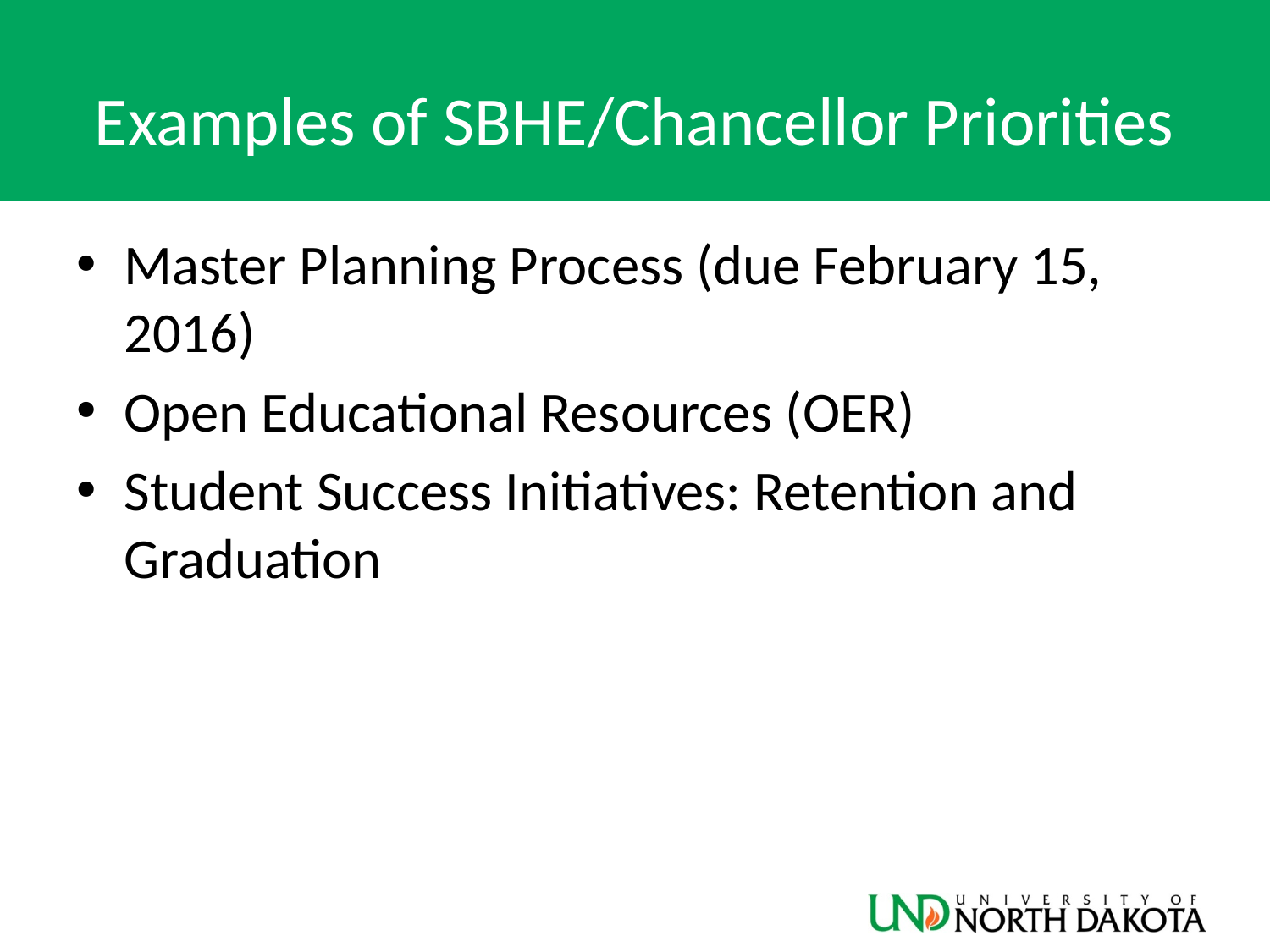

# Examples of SBHE/Chancellor Priorities
Master Planning Process (due February 15, 2016)
Open Educational Resources (OER)
Student Success Initiatives: Retention and Graduation